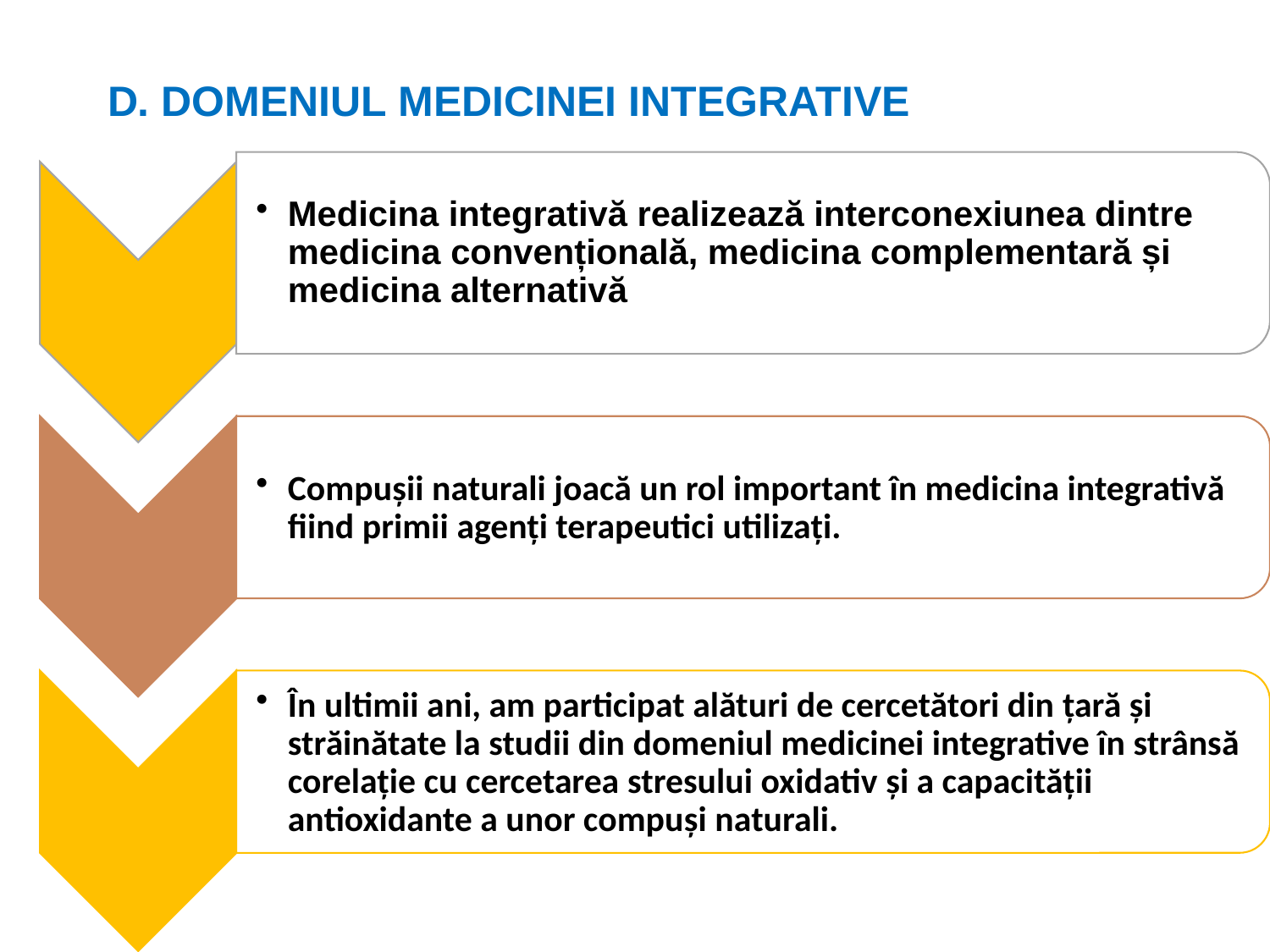

# D. DOMENIUL MEDICINEI INTEGRATIVE

Medicina integrativă realizează interconexiunea dintre medicina convențională, medicina complementară și medicina alternativă

Compușii naturali joacă un rol important în medicina integrativă fiind primii agenți terapeutici utilizați.

În ultimii ani, am participat alături de cercetători din țară și străinătate la studii din domeniul medicinei integrative în strânsă corelație cu cercetarea stresului oxidativ și a capacității antioxidante a unor compuși naturali.